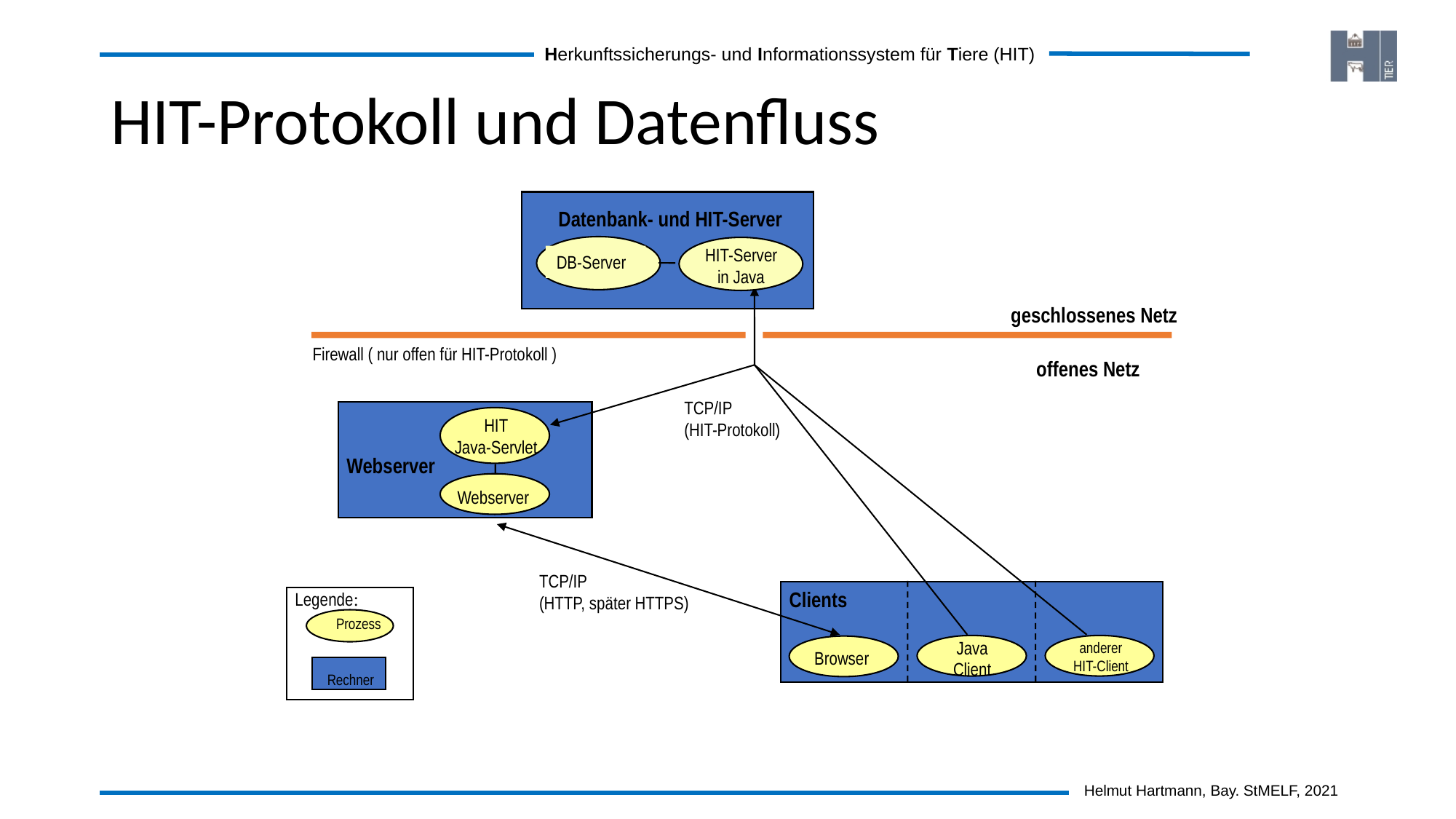

# HIT-Protokoll und Datenfluss

Datenbank- und HIT-Server

HIT-Server
in Java
DB-Server

geschlossenes Netz

Firewall ( nur offen für HIT-Protokoll )
offenes Netz

TCP/IP
(HIT-Protokoll)

HIT
Java-Servlet
Webserver

Webserver

TCP/IP
(HTTP, später HTTPS)

Clients

Legende:

Prozess
Java
Client
anderer
HIT-Client

Browser

Rechner